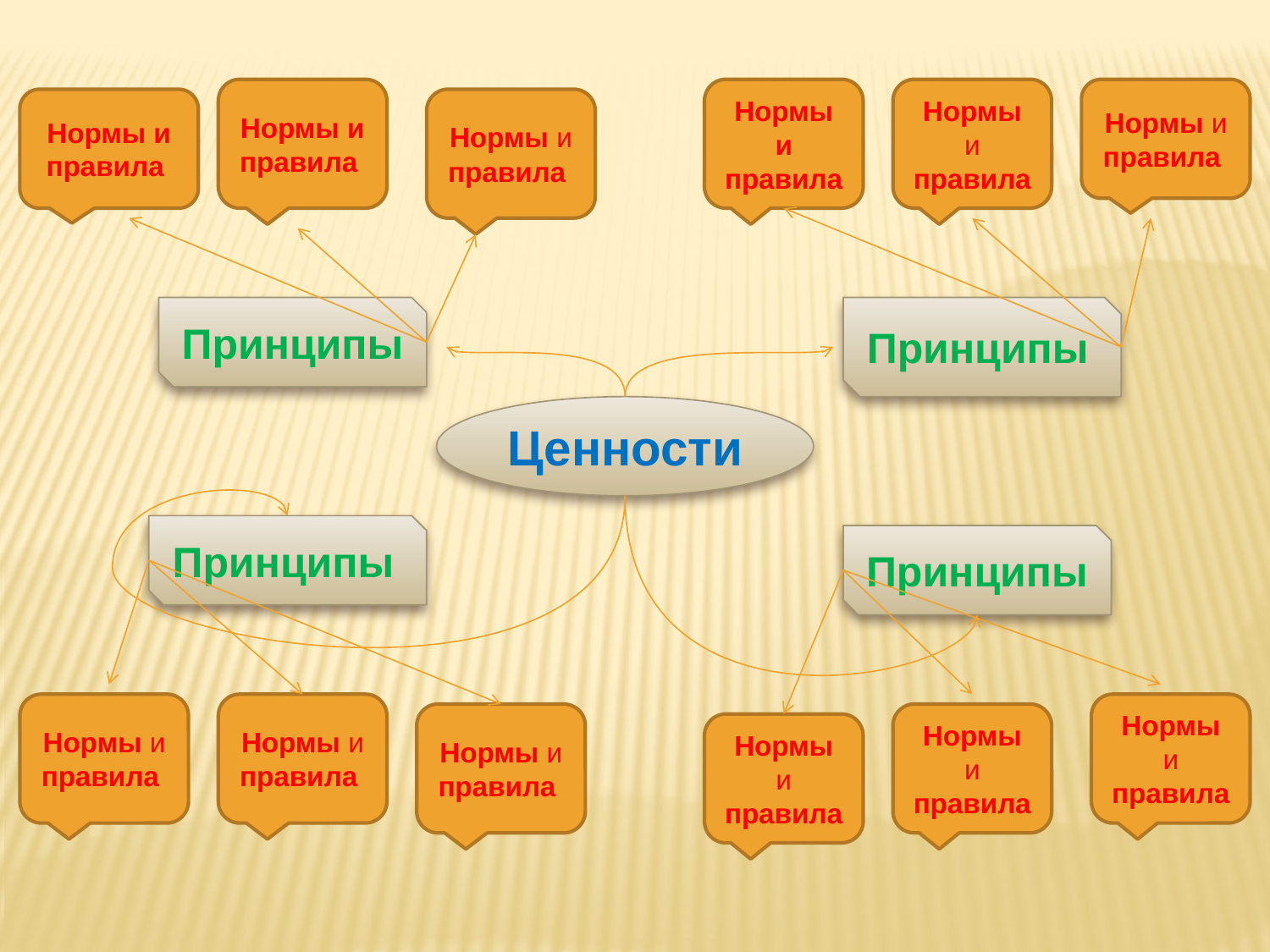

Нормы и правила
Нормы и правила
Нормы и правила
Нормы и правила
Нормы и правила
Нормы и правила
Принципы
Принципы
Ценности
Принципы
Принципы
Нормы и правила
Нормы и правила
Нормы и правила
Нормы и правила
Нормы и правила
Нормы и правила